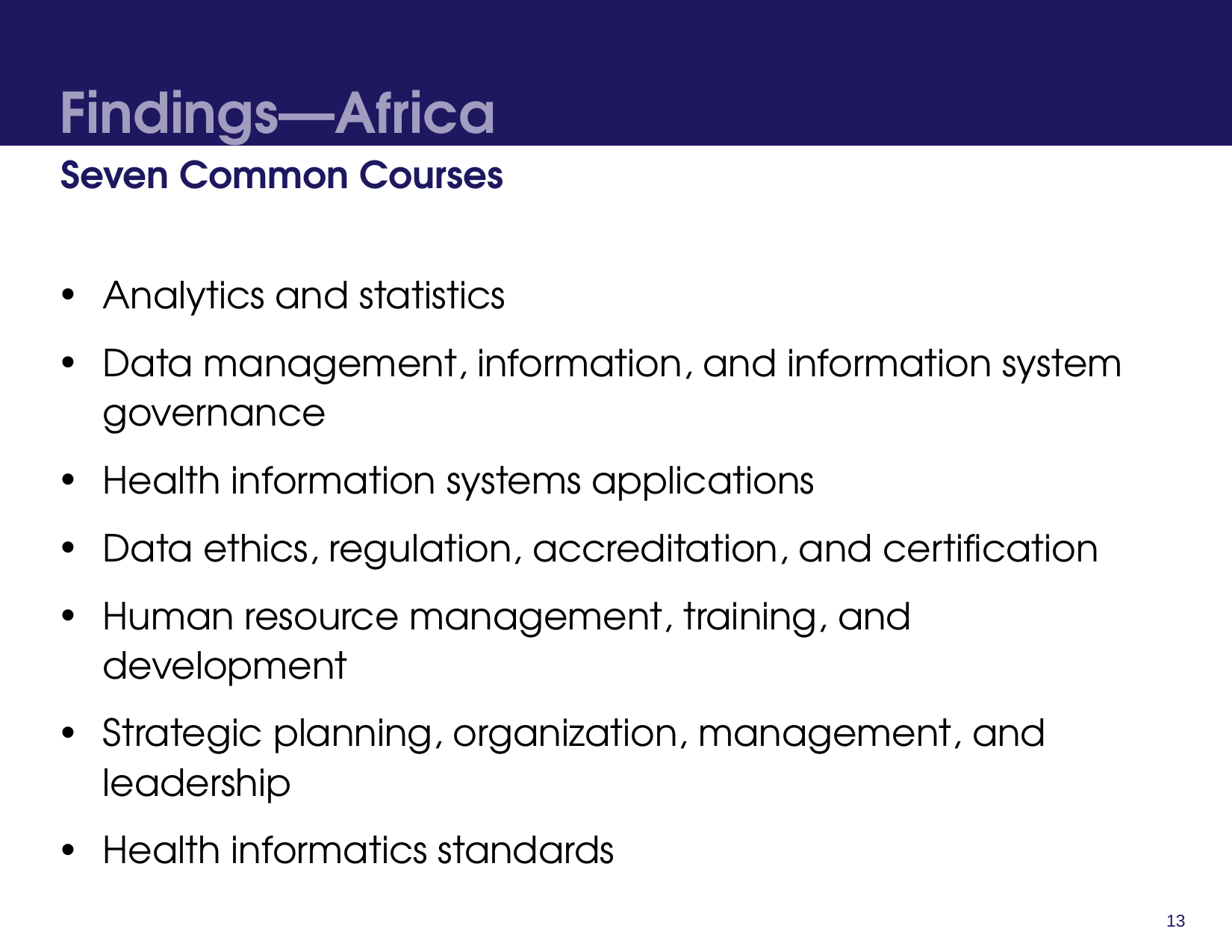

# Findings—Africa
Seven Common Courses

Analytics and statistics
Data management, information, and information system governance
Health information systems applications
Data ethics, regulation, accreditation, and certification
Human resource management, training, and development
Strategic planning, organization, management, and leadership
Health informatics standards

13